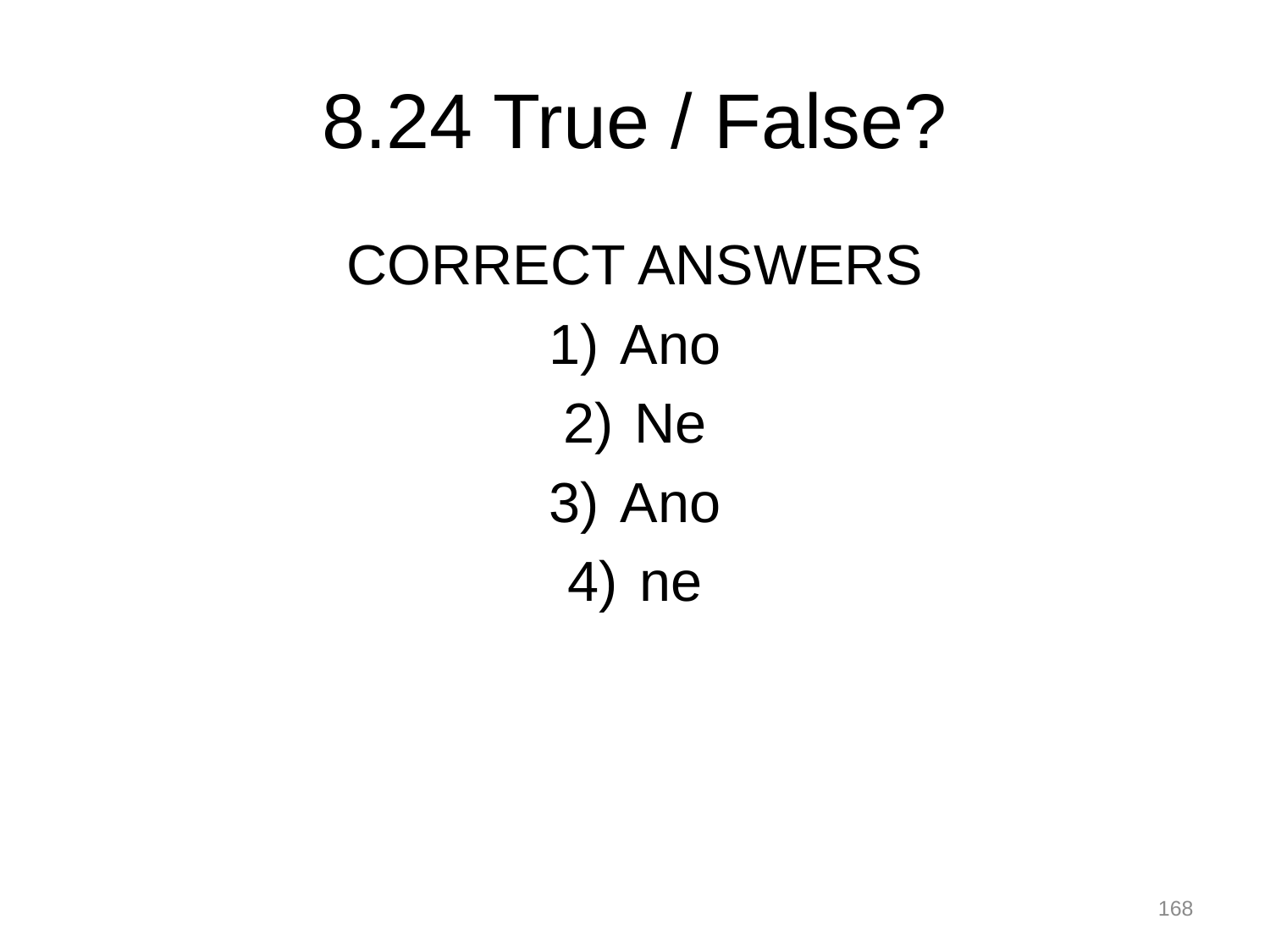

# 8.24 True / False?
CORRECT ANSWERS
Ano
Ne
Ano
ne

168